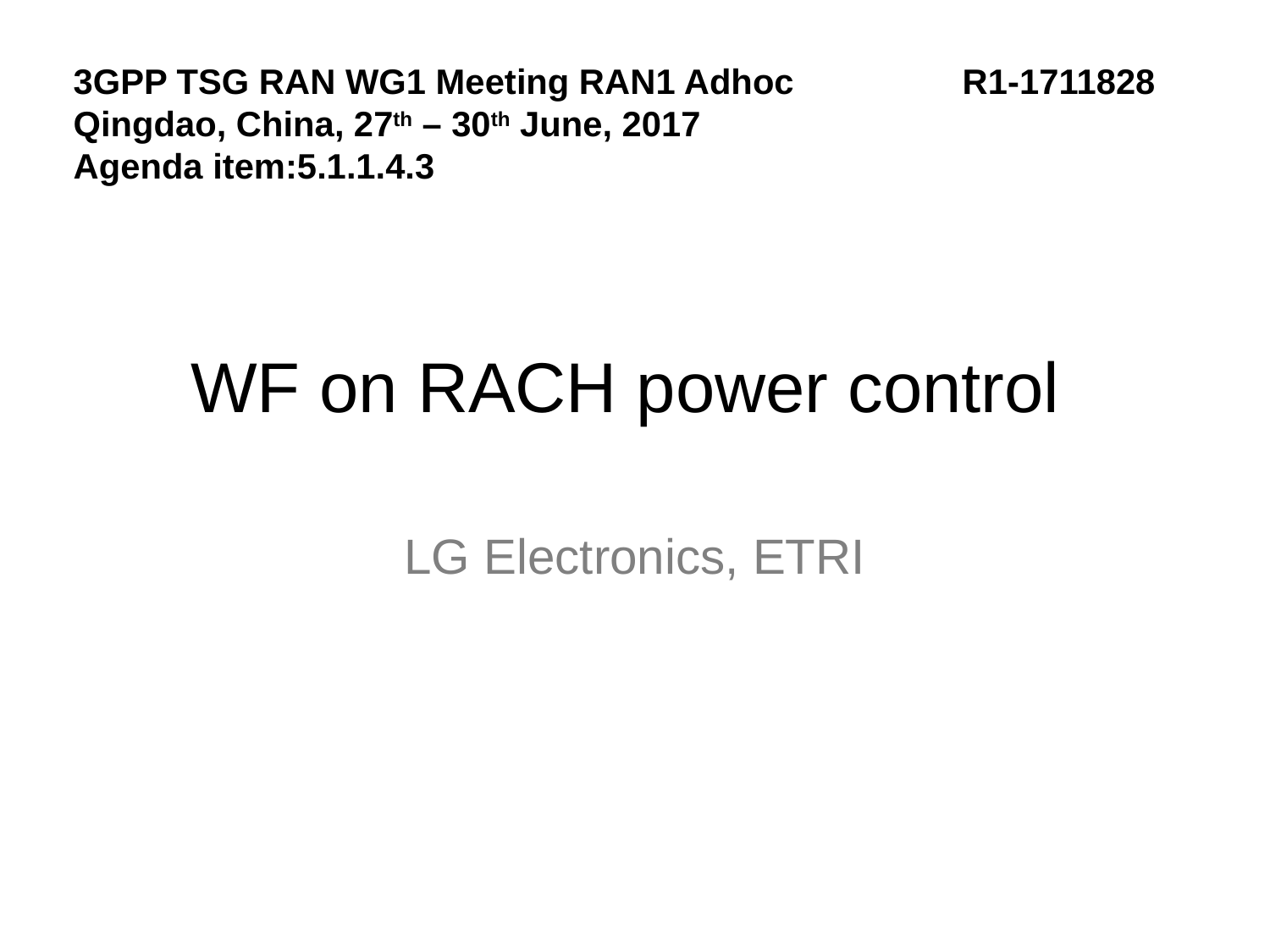

3GPP TSG RAN WG1 Meeting RAN1 Adhoc		R1-1711828
Qingdao, China, 27th – 30th June, 2017
Agenda item:5.1.1.4.3
WF on RACH power control
LG Electronics, ETRI